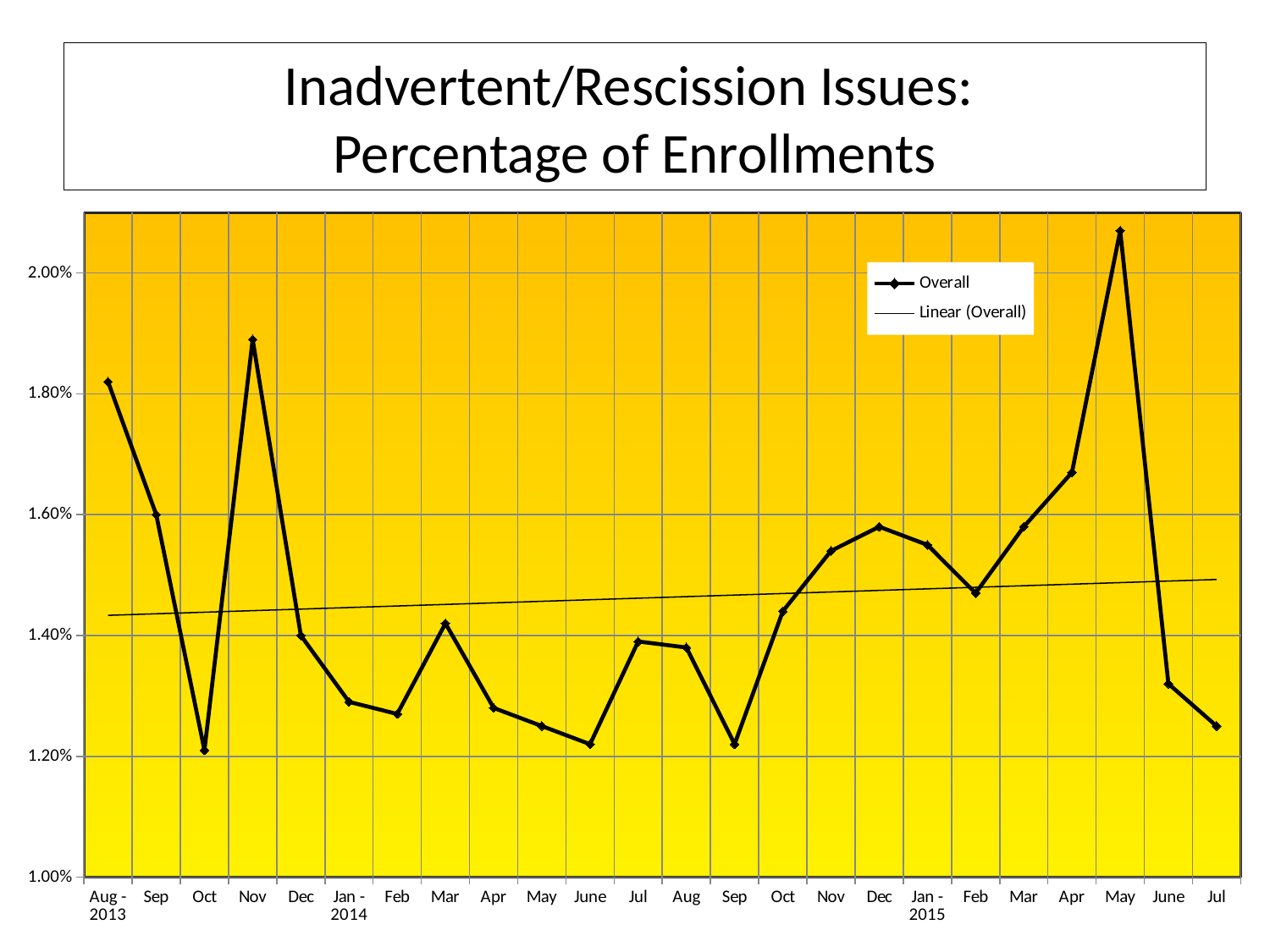

# Inadvertent/Rescission Issues: Percentage of Enrollments

### Chart

| Category | Overall |
|---|---|
| Aug - 2013 | 0.0182 |
| Sep | 0.016 |
| Oct | 0.0121 |
| Nov | 0.0189 |
| Dec | 0.014 |
| Jan - 2014 | 0.0129 |
| Feb | 0.0127 |
| Mar | 0.0142 |
| Apr | 0.0128 |
| May | 0.0125 |
| June | 0.0122 |
| Jul | 0.0139 |
| Aug | 0.0138 |
| Sep | 0.0122 |
| Oct | 0.0144 |
| Nov | 0.0154 |
| Dec | 0.0158 |
| Jan - 2015 | 0.0155 |
| Feb | 0.0147 |
| Mar | 0.0158 |
| Apr | 0.0167 |
| May | 0.0207 |
| June | 0.0132 |
| Jul | 0.0125 |